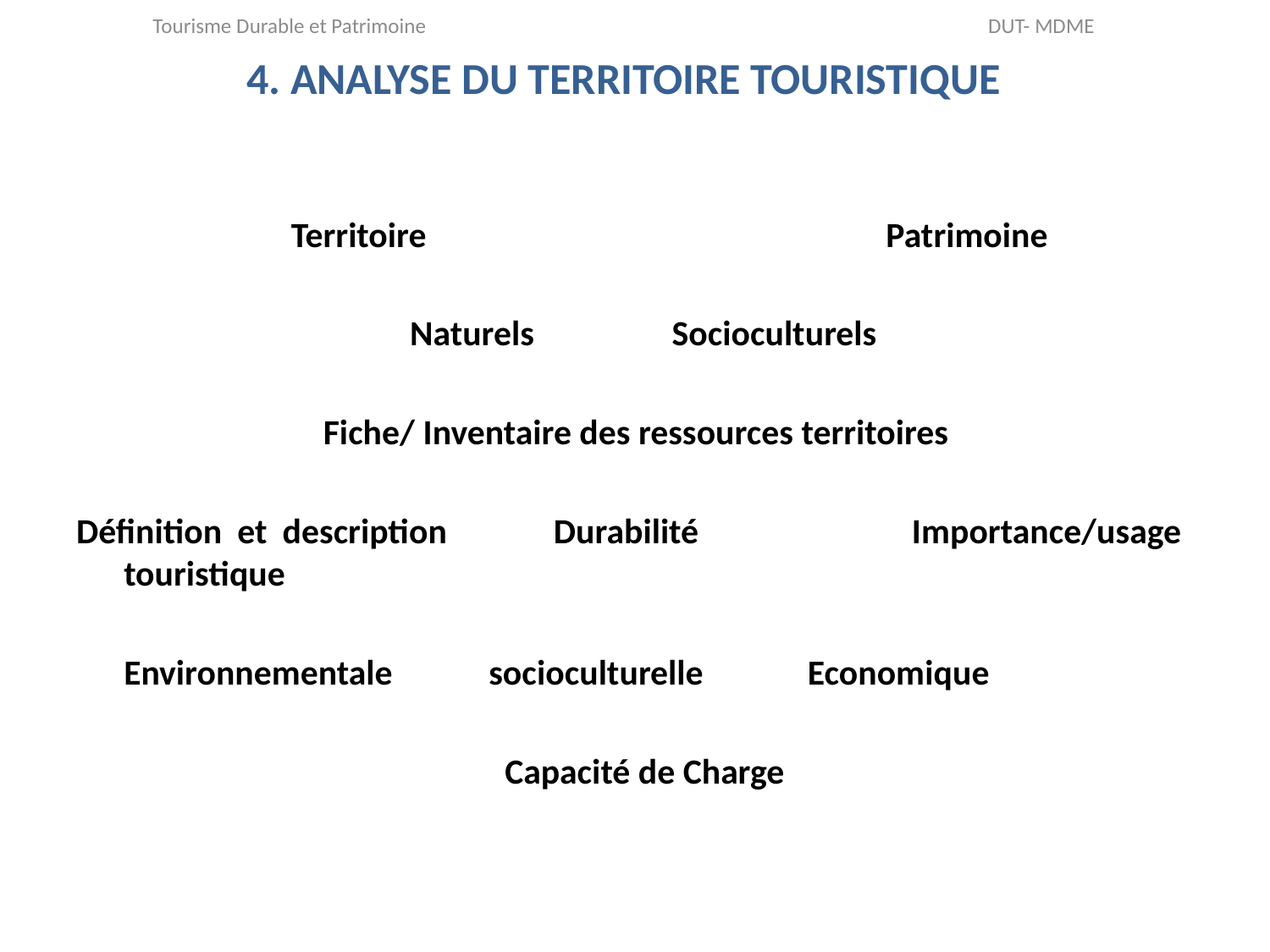

Tourisme Durable et Patrimoine                                                                                                                    DUT- MDME
# 4. Analyse du territoire touristique

		     Territoire 				Patrimoine

			    Naturels 	     Socioculturels

		         Fiche/ Inventaire des ressources territoires

Définition et description       Durabilité              Importance/usage touristique

	Environnementale            socioculturelle             Economique

				Capacité de Charge